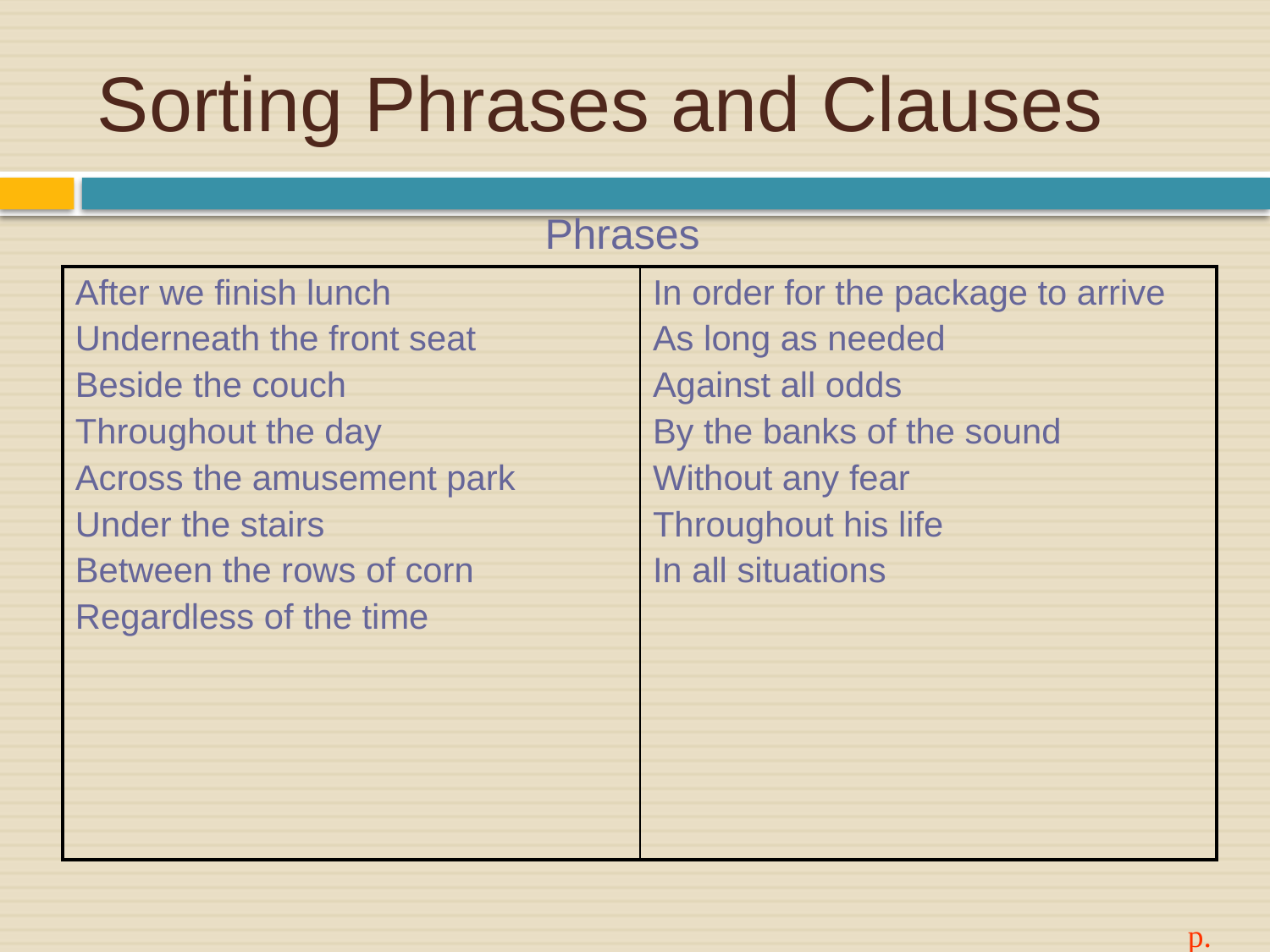

# Sorting Phrases and Clauses
Phrases
| After we finish lunch Underneath the front seat Beside the couch Throughout the day Across the amusement park Under the stairs Between the rows of corn Regardless of the time | In order for the package to arrive As long as needed Against all odds By the banks of the sound Without any fear Throughout his life In all situations |
| --- | --- |
p. 115